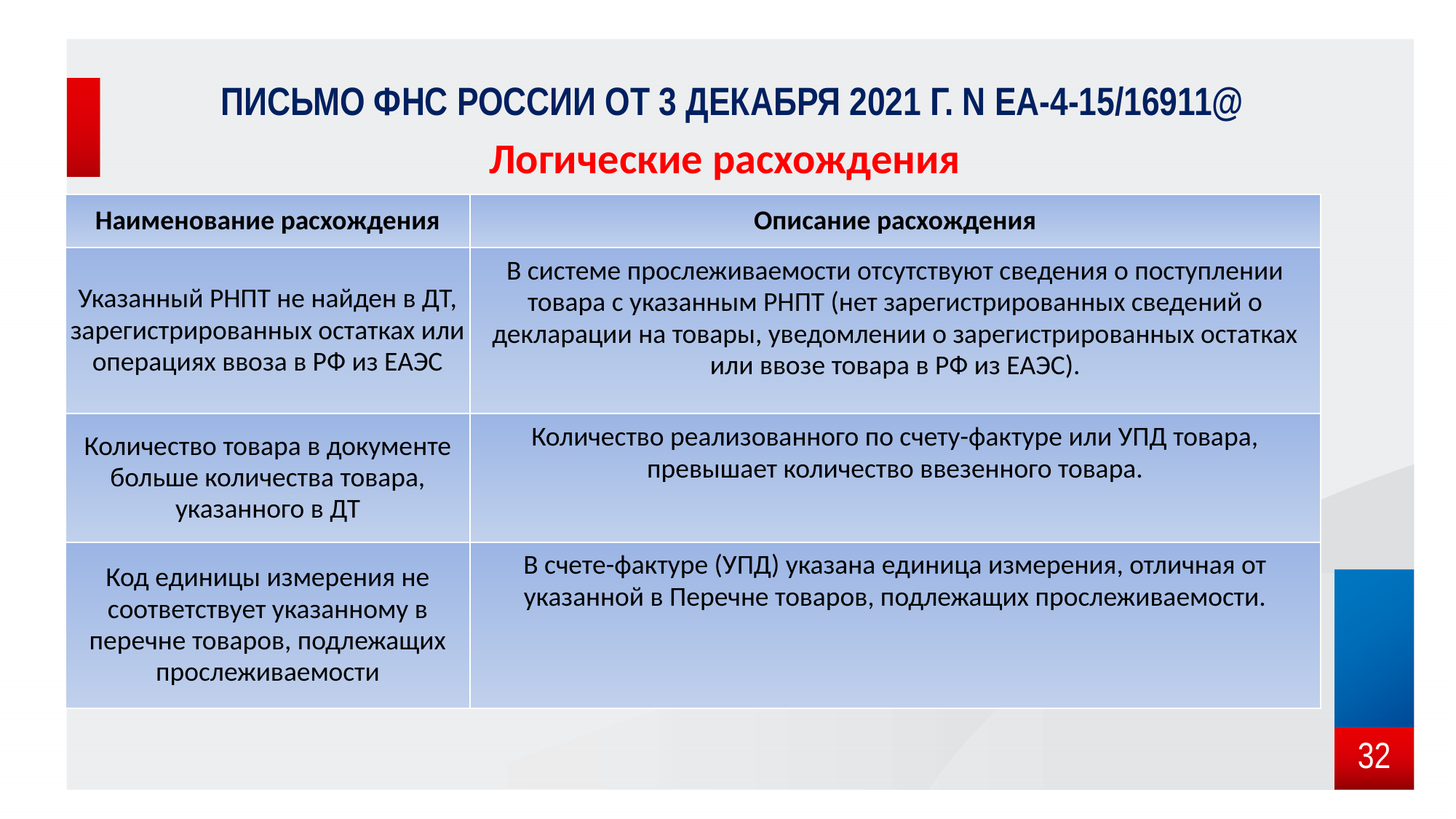

# Письмо ФНС России от 3 декабря 2021 г. N ЕА-4-15/16911@
Логические расхождения
| Наименование расхождения | Описание расхождения |
| --- | --- |
| Указанный РНПТ не найден в ДТ, зарегистрированных остатках или операциях ввоза в РФ из ЕАЭС | В системе прослеживаемости отсутствуют сведения о поступлении товара с указанным РНПТ (нет зарегистрированных сведений о декларации на товары, уведомлении о зарегистрированных остатках или ввозе товара в РФ из ЕАЭС). |
| Количество товара в документе больше количества товара, указанного в ДТ | Количество реализованного по счету-фактуре или УПД товара, превышает количество ввезенного товара. |
| Код единицы измерения не соответствует указанному в перечне товаров, подлежащих прослеживаемости | В счете-фактуре (УПД) указана единица измерения, отличная от указанной в Перечне товаров, подлежащих прослеживаемости. |

32